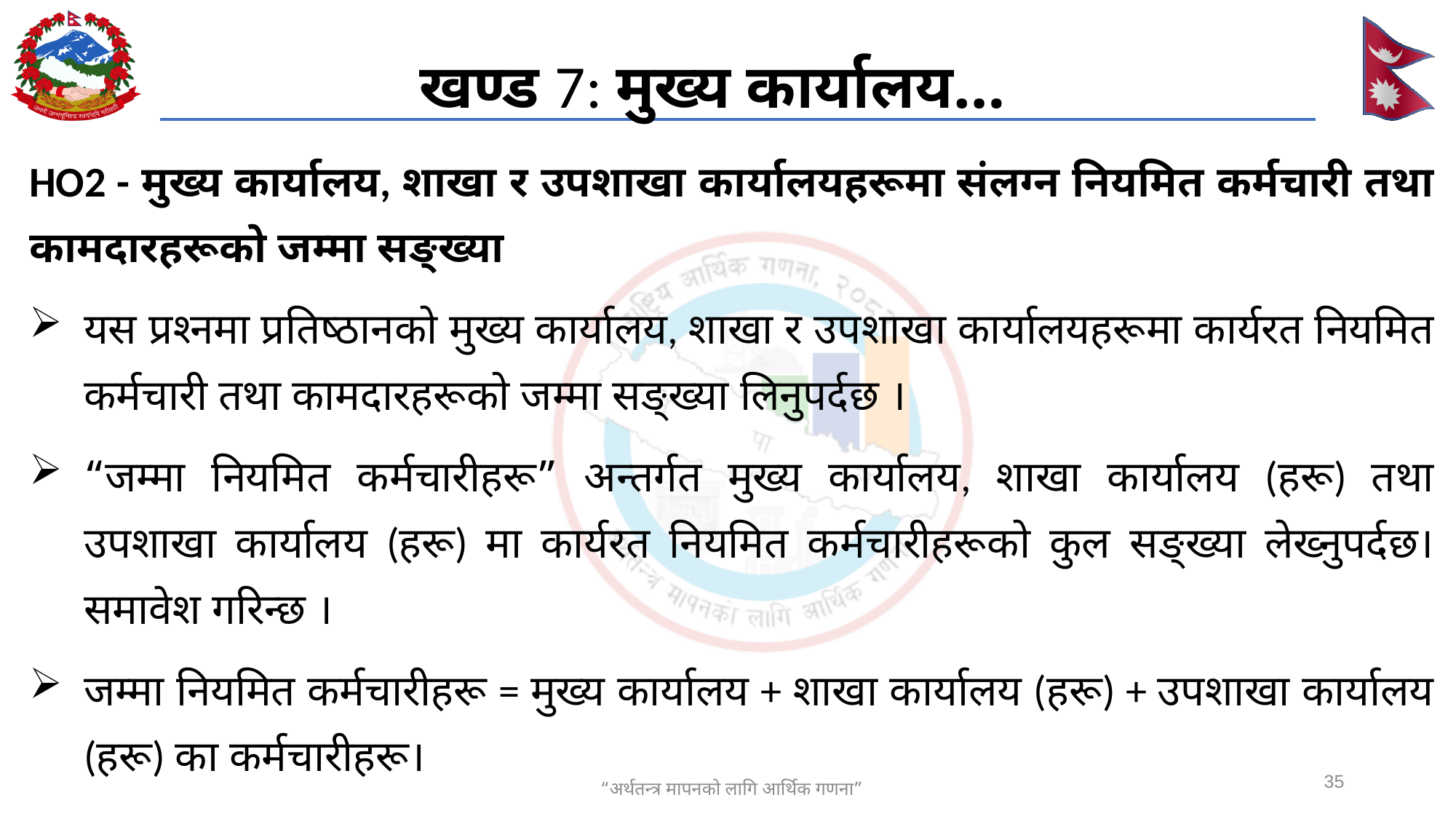

# खण्ड 7: मुख्य कार्यालय…
HO2 - मुख्य कार्यालय, शाखा र उपशाखा कार्यालयहरूमा संलग्न नियमित कर्मचारी तथा कामदारहरूको जम्मा सङ्ख्या
यस प्रश्नमा प्रतिष्ठानको मुख्य कार्यालय, शाखा र उपशाखा कार्यालयहरूमा कार्यरत नियमित कर्मचारी तथा कामदारहरूको जम्मा सङ्ख्या लिनुपर्दछ ।
“जम्मा नियमित कर्मचारीहरू” अन्तर्गत मुख्य कार्यालय, शाखा कार्यालय (हरू) तथा उपशाखा कार्यालय (हरू) मा कार्यरत नियमित कर्मचारीहरूको कुल सङ्ख्या लेख्नुपर्दछ।समावेश गरिन्छ ।
जम्मा नियमित कर्मचारीहरू = मुख्य कार्यालय + शाखा कार्यालय (हरू) + उपशाखा कार्यालय (हरू) का कर्मचारीहरू।

35
“अर्थतन्त्र मापनको लागि आर्थिक गणना”